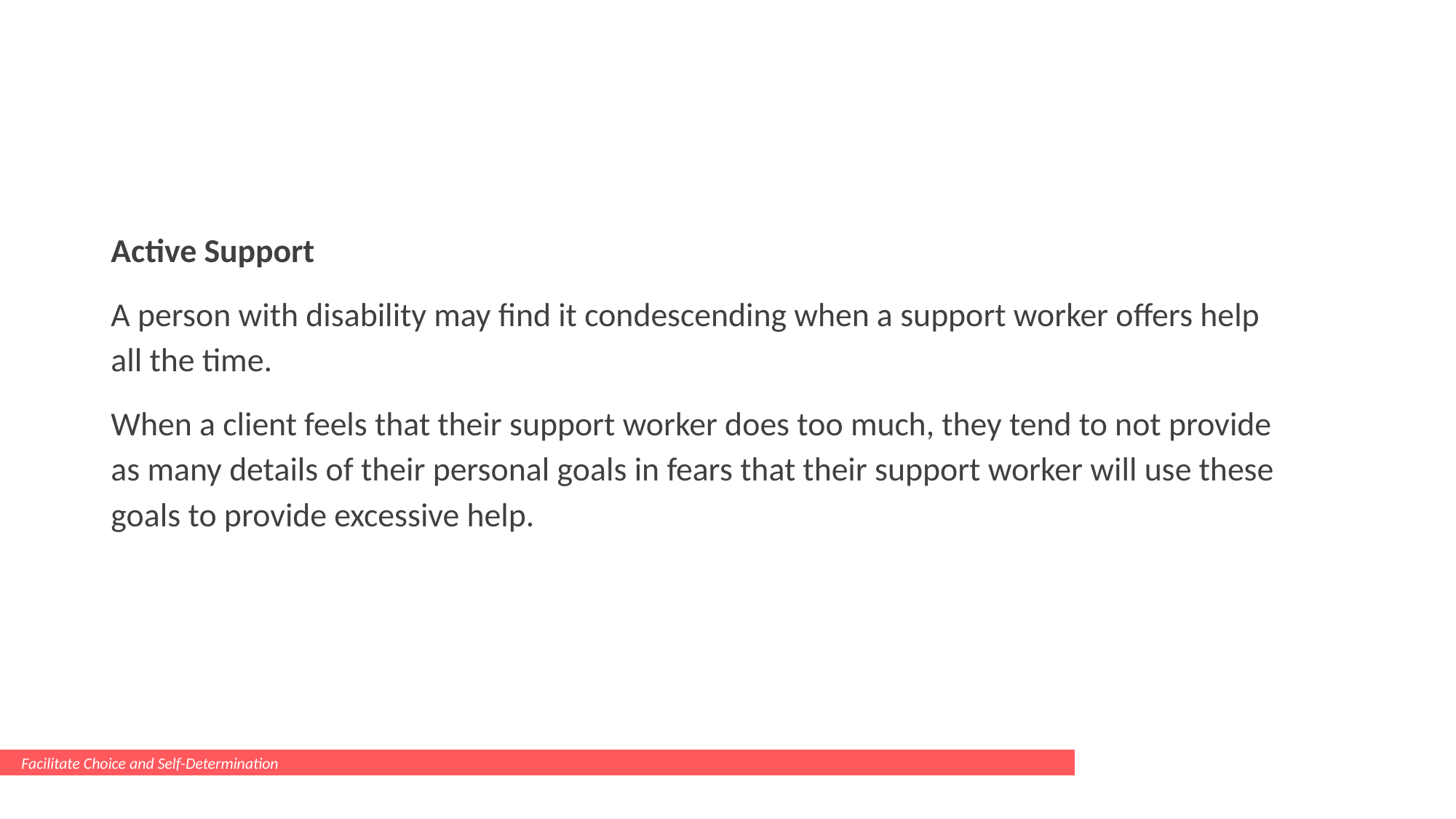

#
Active Support
A person with disability may find it condescending when a support worker offers help all the time.
When a client feels that their support worker does too much, they tend to not provide as many details of their personal goals in fears that their support worker will use these goals to provide excessive help.
Facilitate Choice and Self-Determination